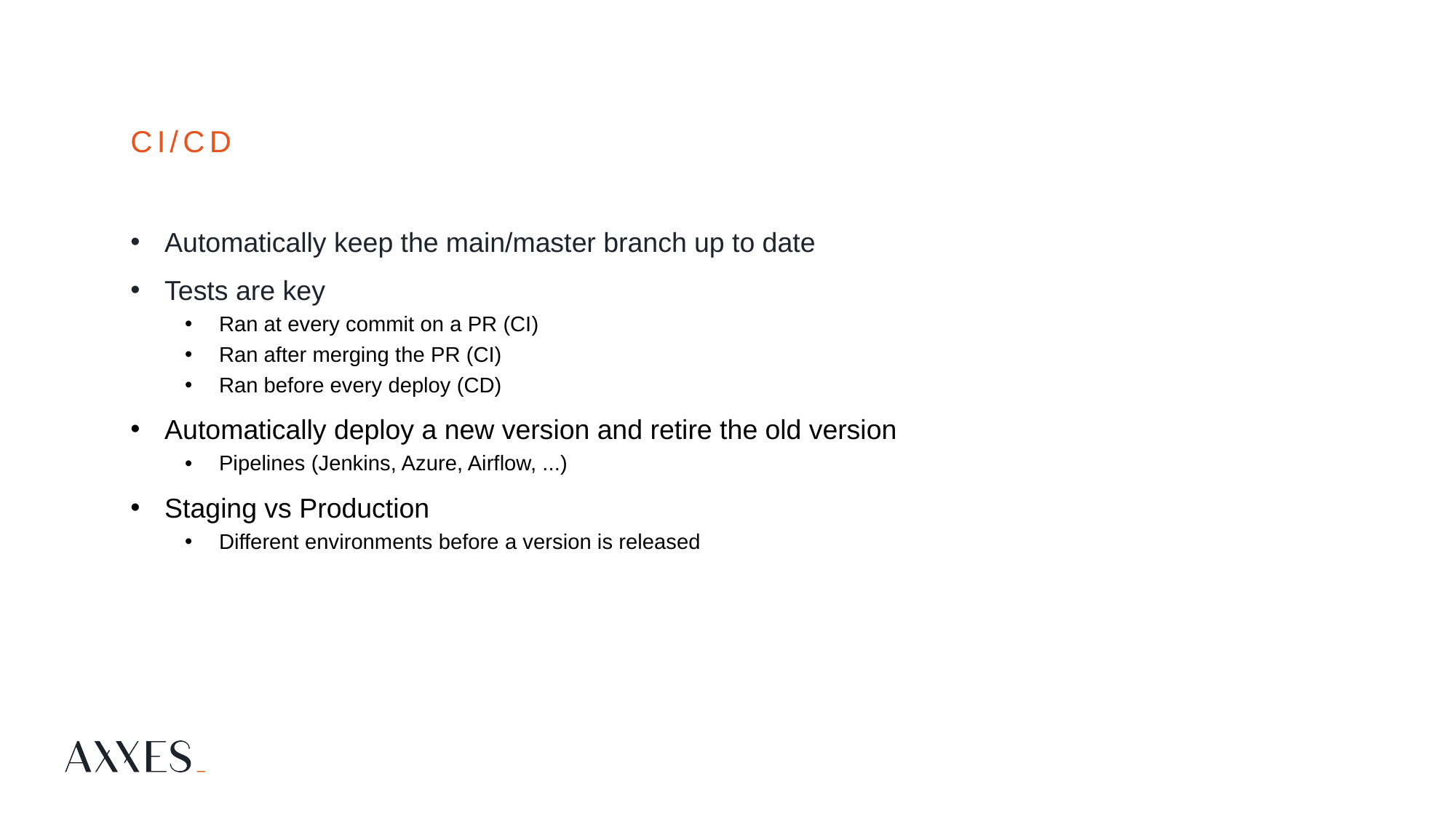

# CI/CD
Automatically keep the main/master branch up to date
Tests are key
Ran at every commit on a PR (CI)
Ran after merging the PR (CI)
Ran before every deploy (CD)
Automatically deploy a new version and retire the old version
Pipelines (Jenkins, Azure, Airflow, ...)
Staging vs Production
Different environments before a version is released